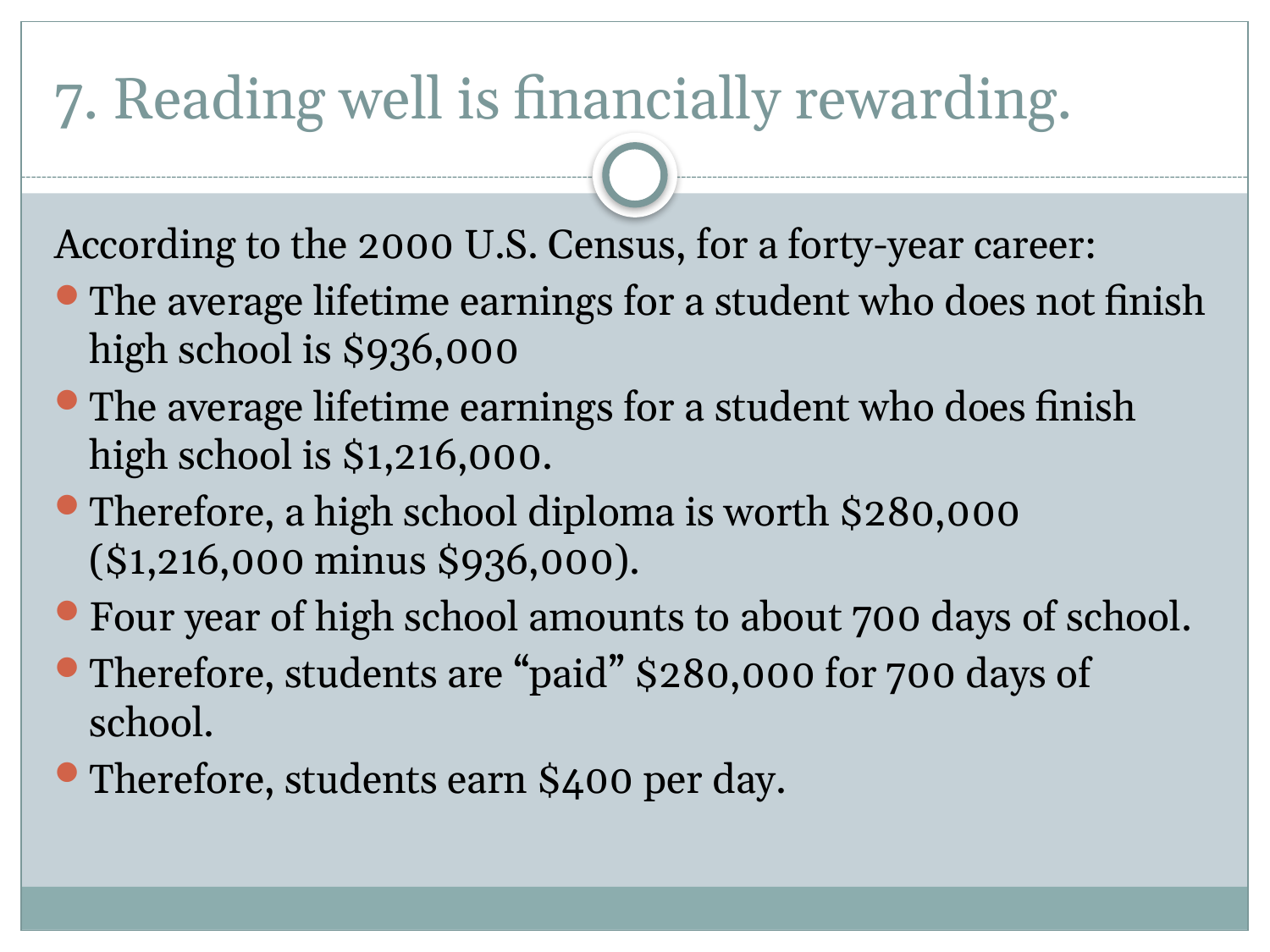

# 7. Reading well is financially rewarding.
According to the 2000 U.S. Census, for a forty-year career:
The average lifetime earnings for a student who does not finish high school is $936,000
The average lifetime earnings for a student who does finish high school is $1,216,000.
Therefore, a high school diploma is worth $280,000 ($1,216,000 minus $936,000).
Four year of high school amounts to about 700 days of school.
Therefore, students are “paid” $280,000 for 700 days of school.
Therefore, students earn $400 per day.